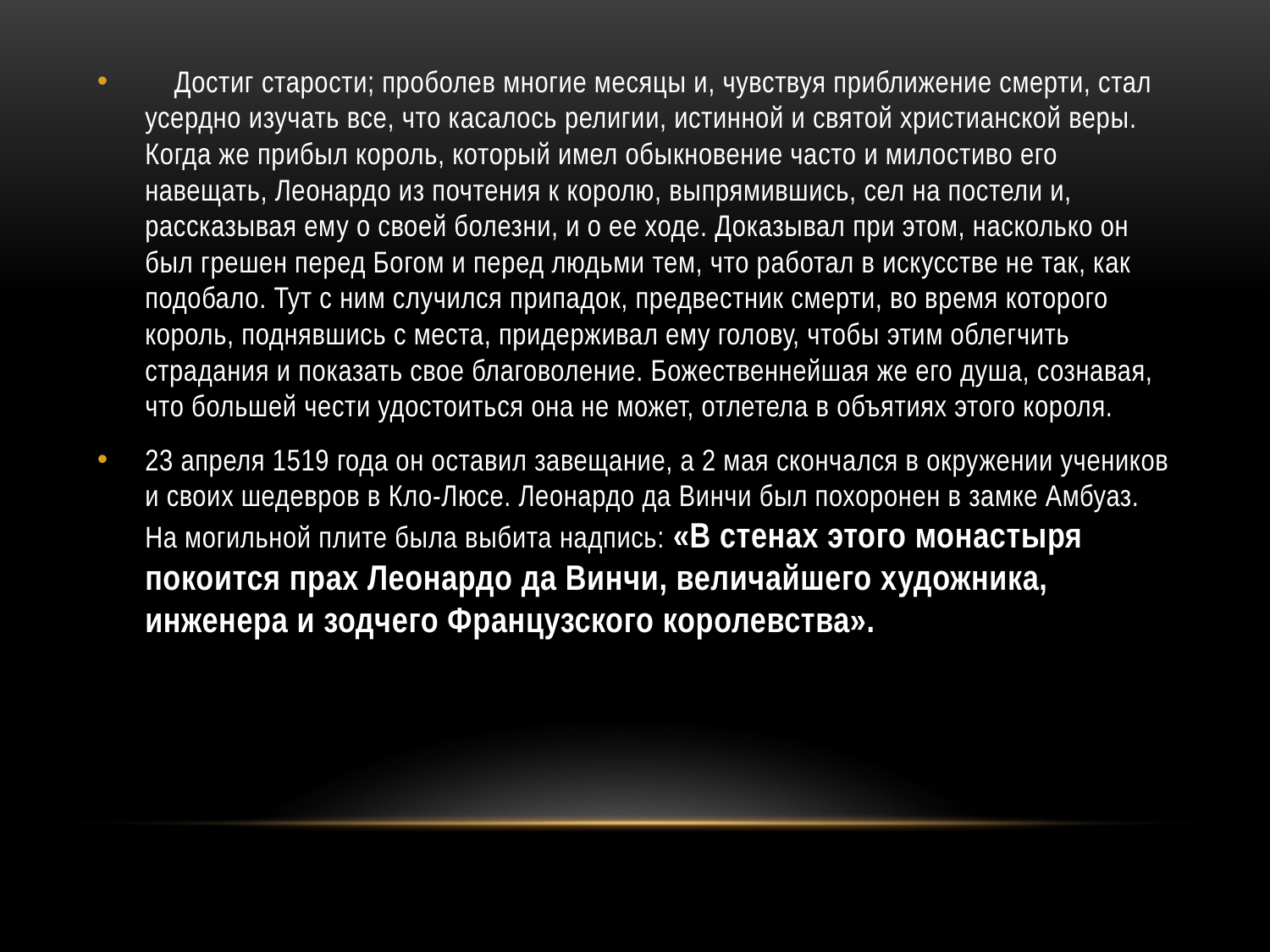

Достиг старости; проболев многие месяцы и, чувствуя приближение смерти, стал усердно изучать все, что касалось религии, истинной и святой христианской веры. Когда же прибыл король, который имел обыкновение часто и милостиво его навещать, Леонардо из почтения к королю, выпрямившись, сел на постели и, рассказывая ему о своей болезни, и о ее ходе. Доказывал при этом, насколько он был грешен перед Богом и перед людьми тем, что работал в искусстве не так, как подобало. Тут с ним случился припадок, предвестник смерти, во время которого король, поднявшись с места, придерживал ему голову, чтобы этим облегчить страдания и показать свое благоволение. Божественнейшая же его душа, сознавая, что большей чести удостоиться она не может, отлетела в объятиях этого короля.
23 апреля 1519 года он оставил завещание, а 2 мая скончался в окружении учеников и своих шедевров в Кло-Люсе. Леонардо да Винчи был похоронен в замке Амбуаз. На могильной плите была выбита надпись: «В стенах этого монастыря покоится прах Леонардо да Винчи, величайшего художника, инженера и зодчего Французского королевства».